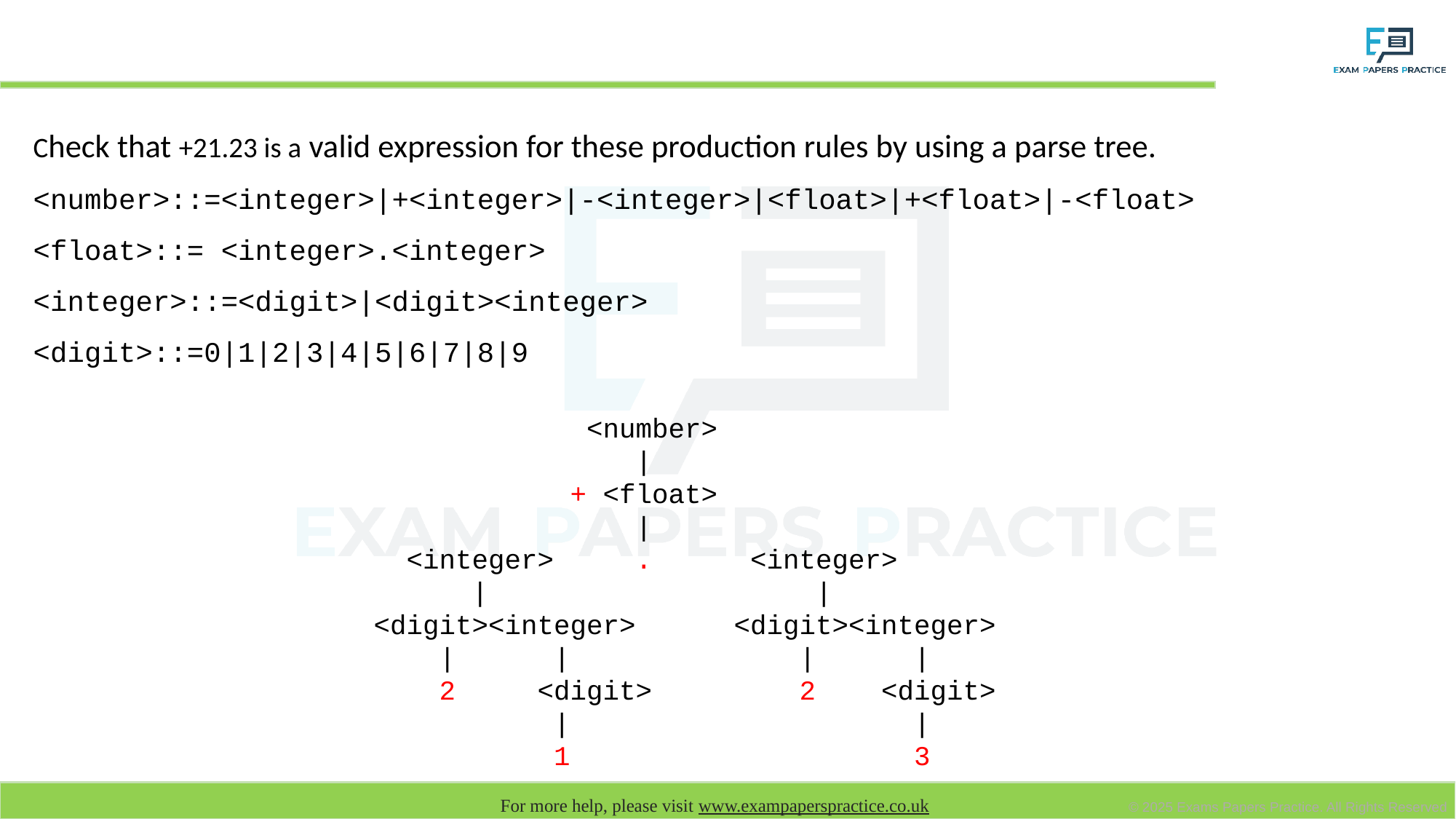

# Exercise – Parse Trees
Check that +21.23 is a valid expression for these production rules by using a parse tree.
<number>::=<integer>|+<integer>|-<integer>|<float>|+<float>|-<float>
<float>::= <integer>.<integer>
<integer>::=<digit>|<digit><integer>
<digit>::=0|1|2|3|4|5|6|7|8|9

              <number>
                 |
             + <float>
                 |
   <integer>     .      <integer>
       |                    |
 <digit><integer>      <digit><integer>
     |      |              |      |
     2     <digit>         2    <digit>
            |                     |
            1                     3